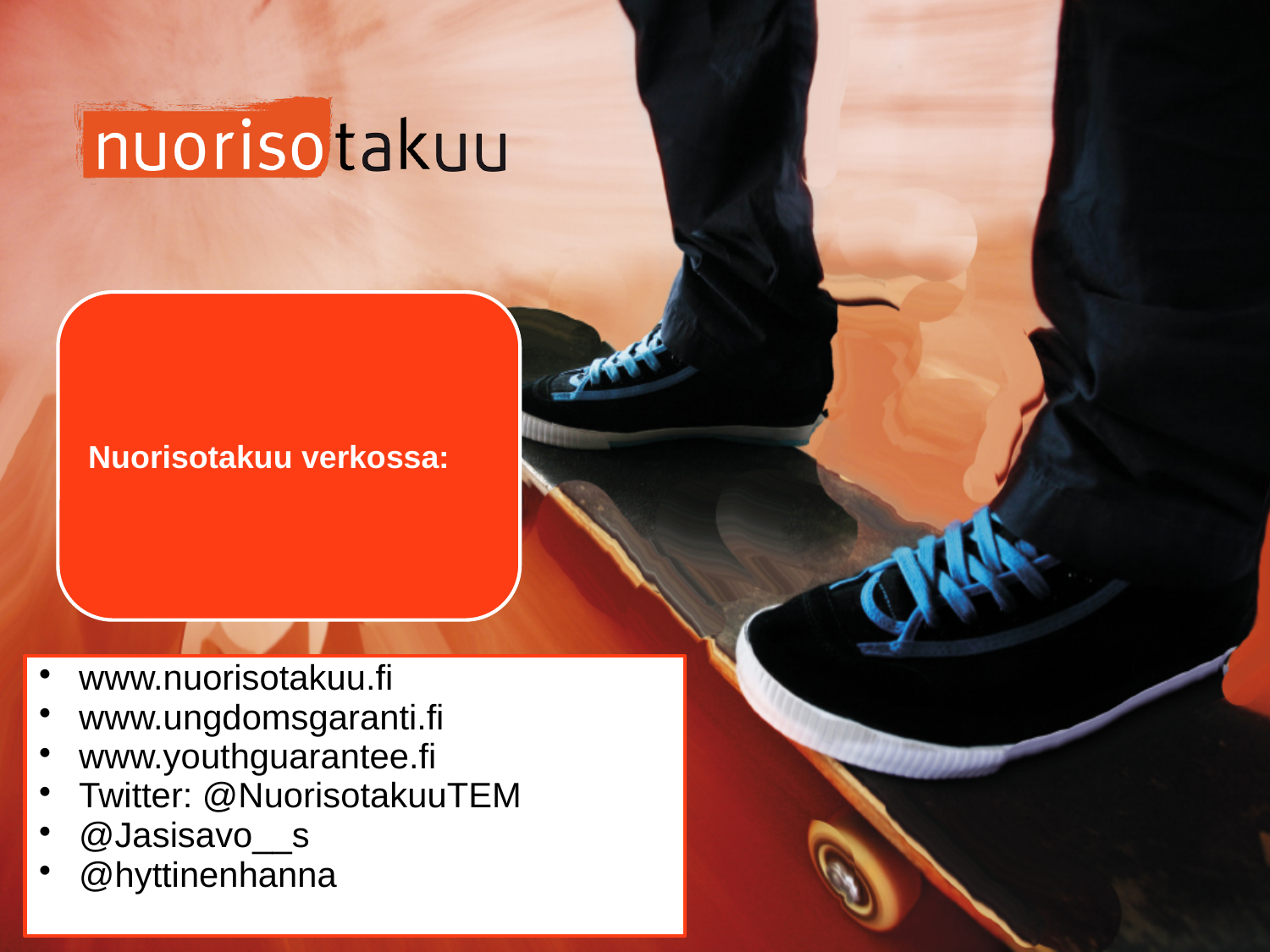

Nuorisotakuu verkossa:
www.nuorisotakuu.fi
www.ungdomsgaranti.fi
www.youthguarantee.fi
Twitter: @NuorisotakuuTEM
@Jasisavo__s
@hyttinenhanna